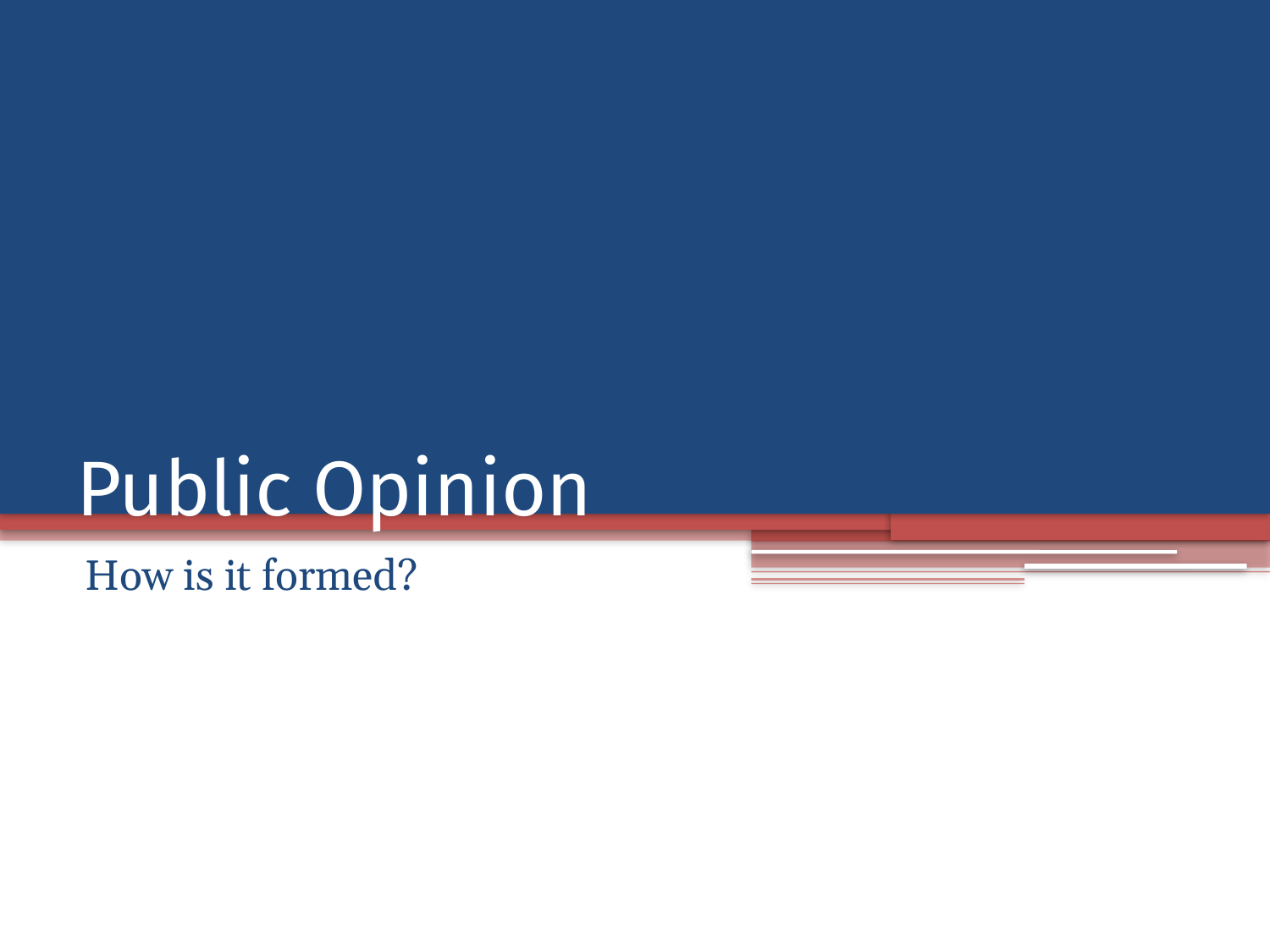

# Public Opinion
How is it formed?